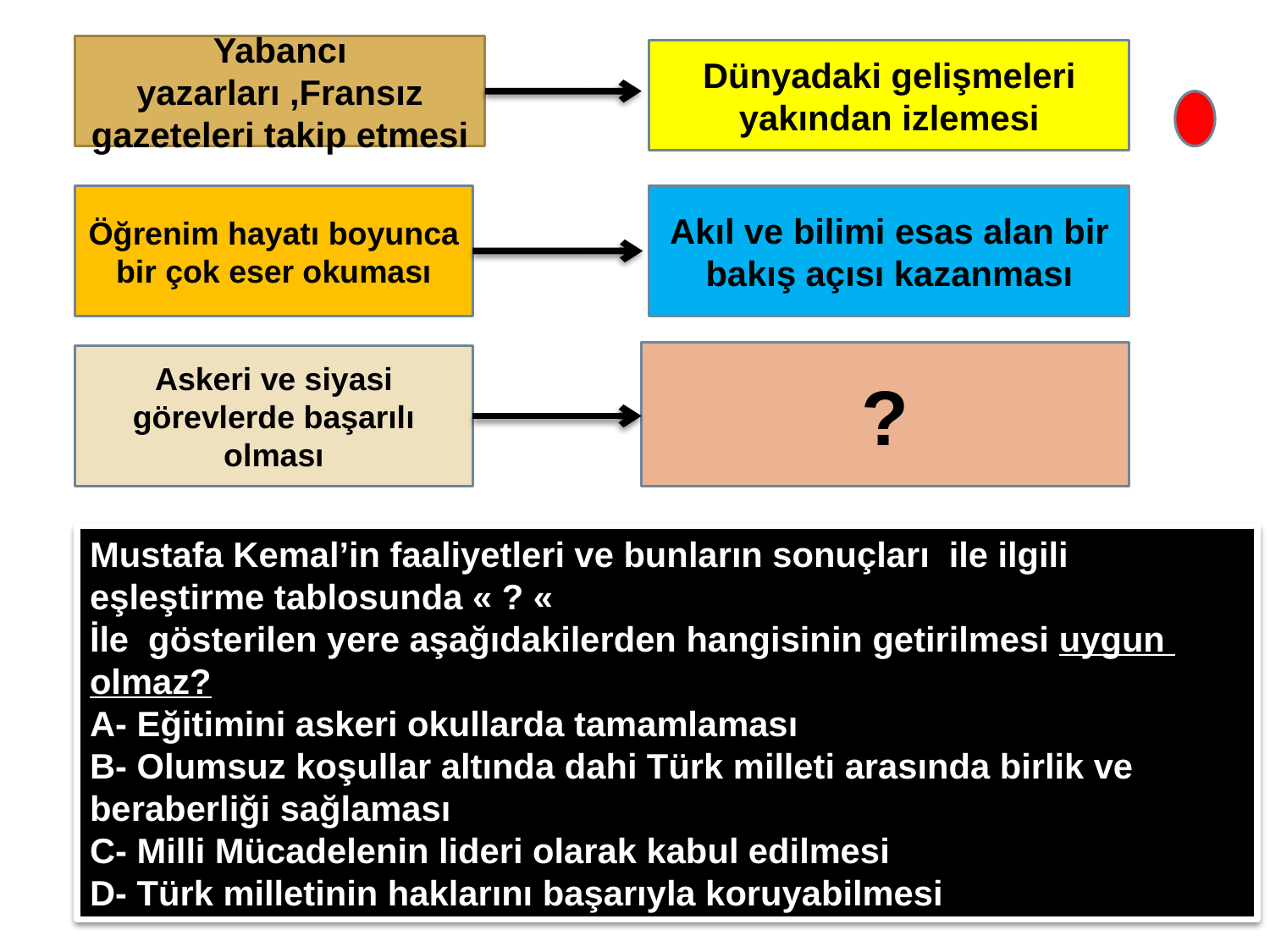

Yabancı yazarları ,Fransız gazeteleri takip etmesi
Dünyadaki gelişmeleri yakından izlemesi

Öğrenim hayatı boyunca bir çok eser okuması
Akıl ve bilimi esas alan bir bakış açısı kazanması
?
Askeri ve siyasi görevlerde başarılı olması
Mustafa Kemal’in faaliyetleri ve bunların sonuçları  ile ilgili eşleştirme tablosunda « ? «
İle  gösterilen yere aşağıdakilerden hangisinin getirilmesi uygun  olmaz?
A- Eğitimini askeri okullarda tamamlaması
B- Olumsuz koşullar altında dahi Türk milleti arasında birlik ve beraberliği sağlaması
C- Milli Mücadelenin lideri olarak kabul edilmesi
D- Türk milletinin haklarını başarıyla koruyabilmesi